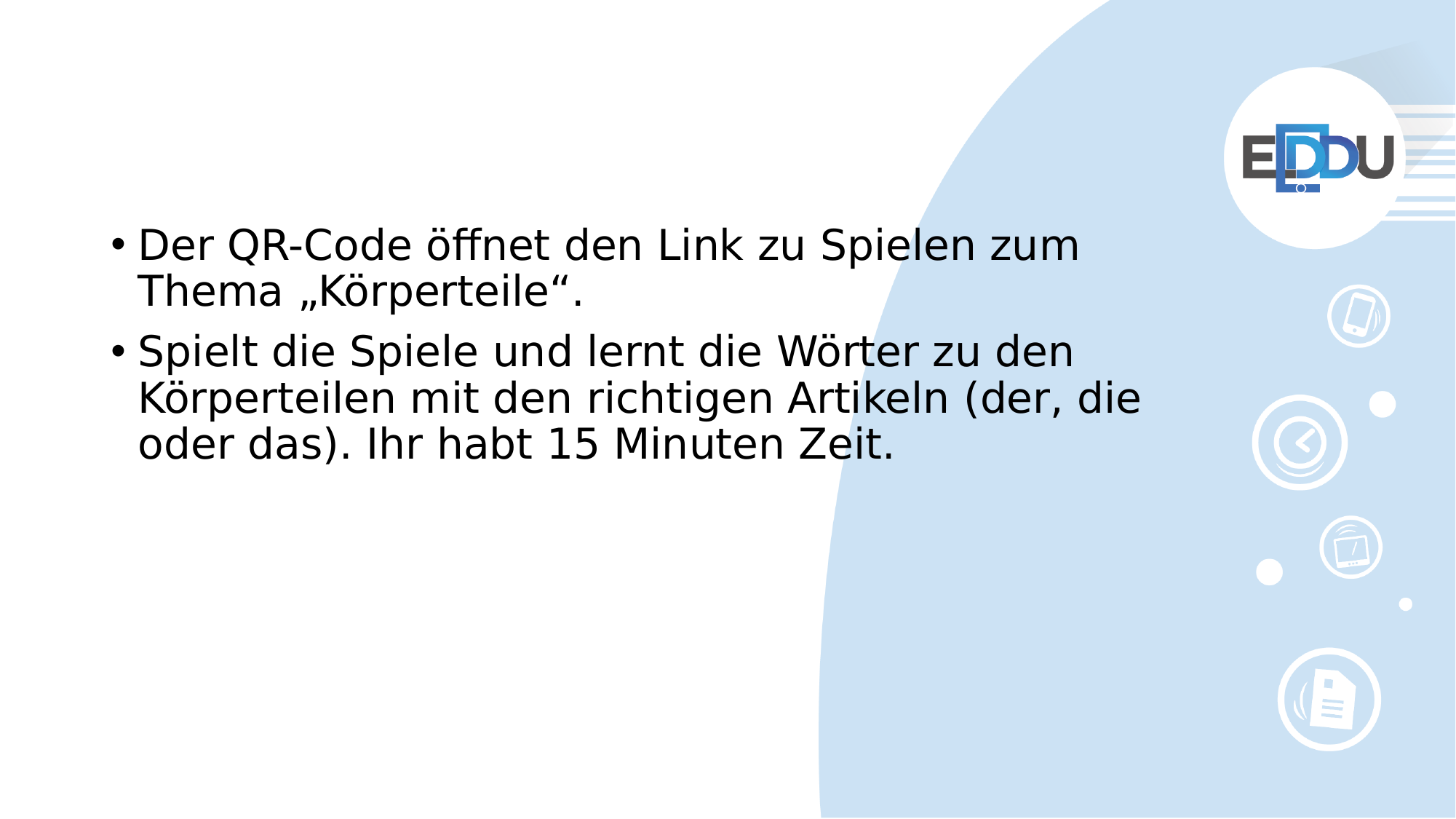

#
Der QR-Code öffnet den Link zu Spielen zum Thema „Körperteile“.
Spielt die Spiele und lernt die Wörter zu den Körperteilen mit den richtigen Artikeln (der, die oder das). Ihr habt 15 Minuten Zeit.